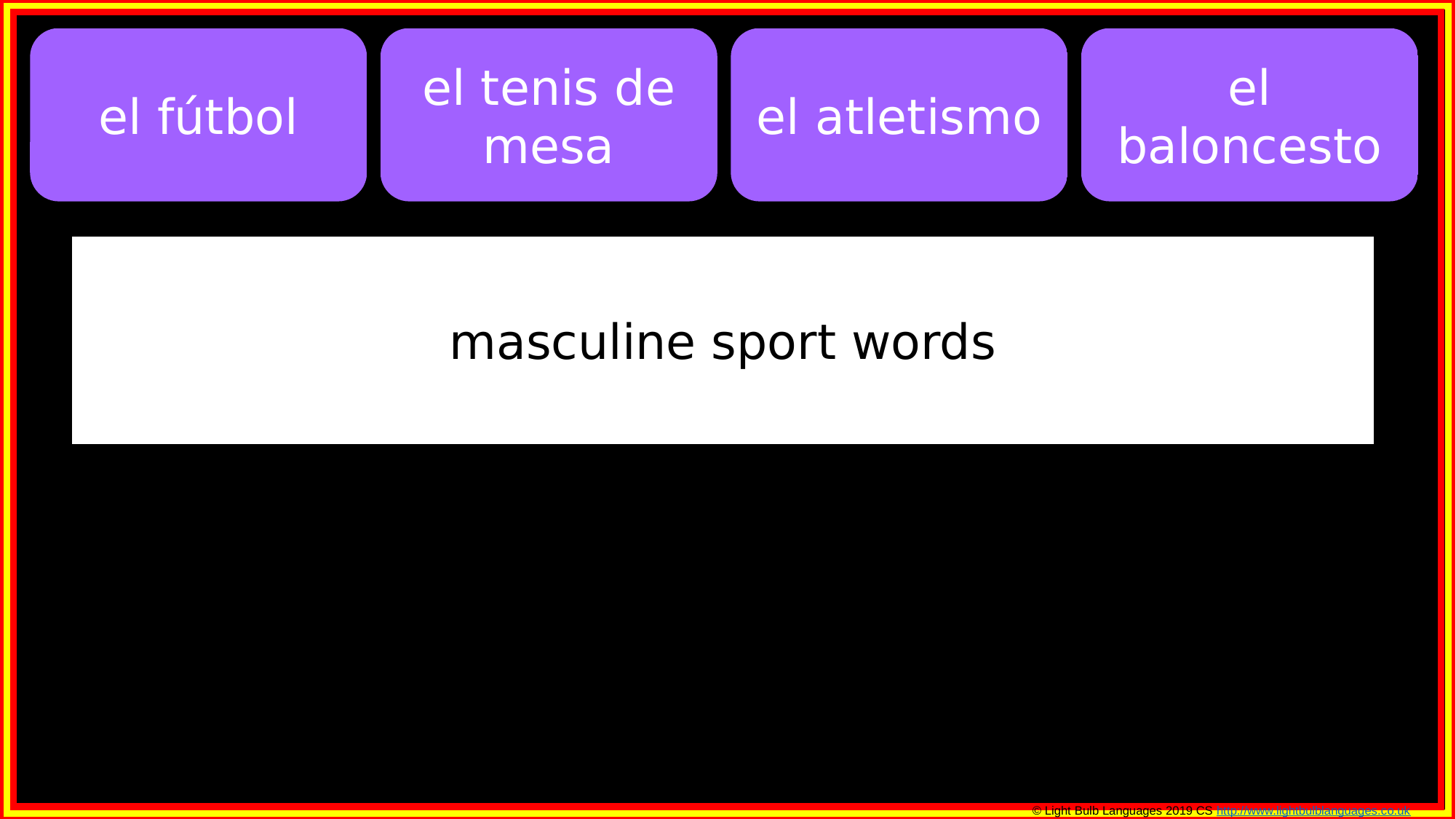

el fútbol
el tenis de mesa
el atletismo
el baloncesto
masculine sport words
© Light Bulb Languages 2019 CS http://www.lightbulblanguages.co.uk